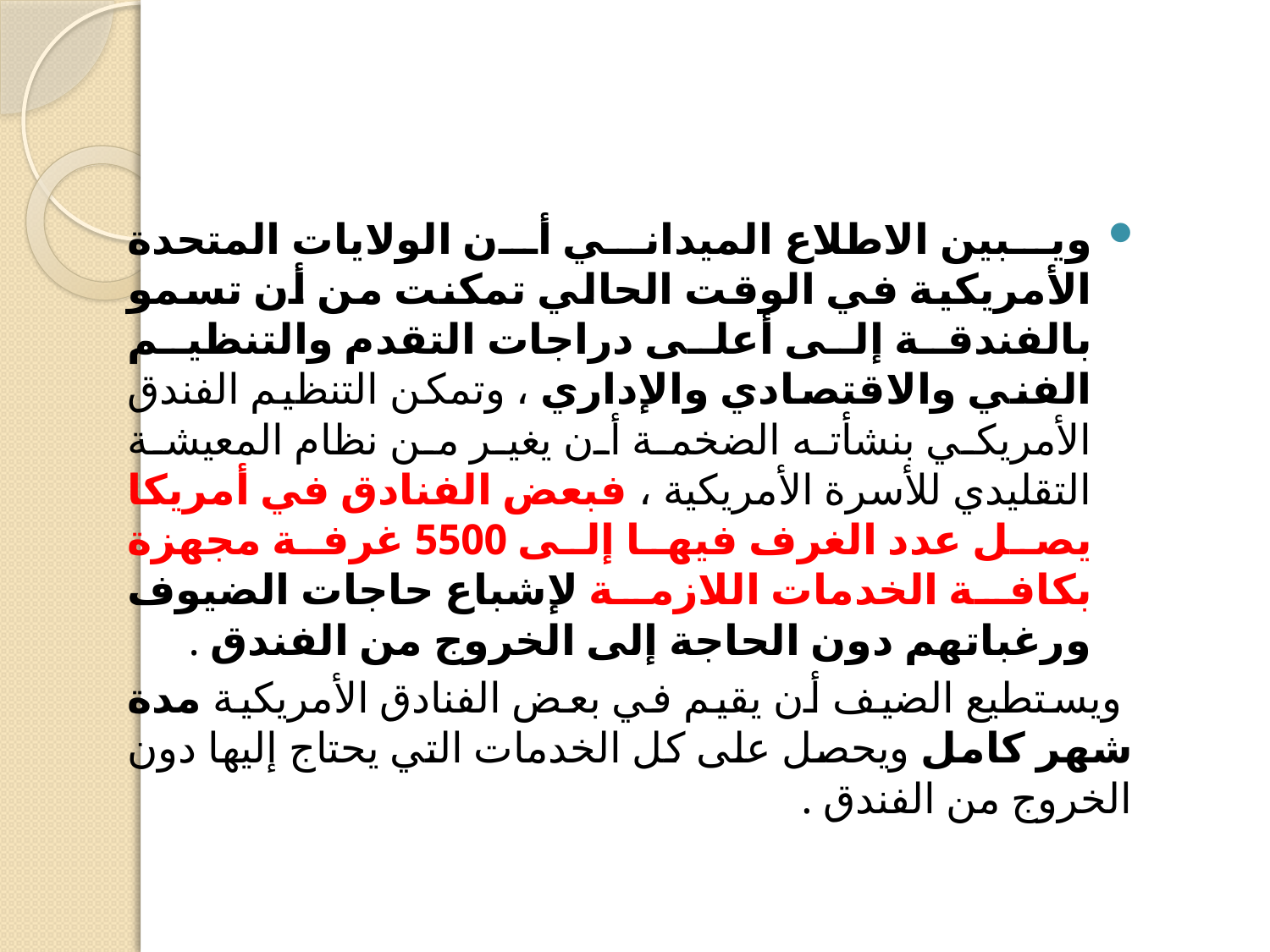

ويبين الاطلاع الميداني أن الولايات المتحدة الأمريكية في الوقت الحالي تمكنت من أن تسمو بالفندقة إلى أعلى دراجات التقدم والتنظيم الفني والاقتصادي والإداري ، وتمكن التنظيم الفندق الأمريكي بنشأته الضخمة أن يغير من نظام المعيشة التقليدي للأسرة الأمريكية ، فبعض الفنادق في أمريكا يصل عدد الغرف فيها إلى 5500 غرفة مجهزة بكافة الخدمات اللازمة لإشباع حاجات الضيوف ورغباتهم دون الحاجة إلى الخروج من الفندق .
 ويستطيع الضيف أن يقيم في بعض الفنادق الأمريكية مدة شهر كامل ويحصل على كل الخدمات التي يحتاج إليها دون الخروج من الفندق .